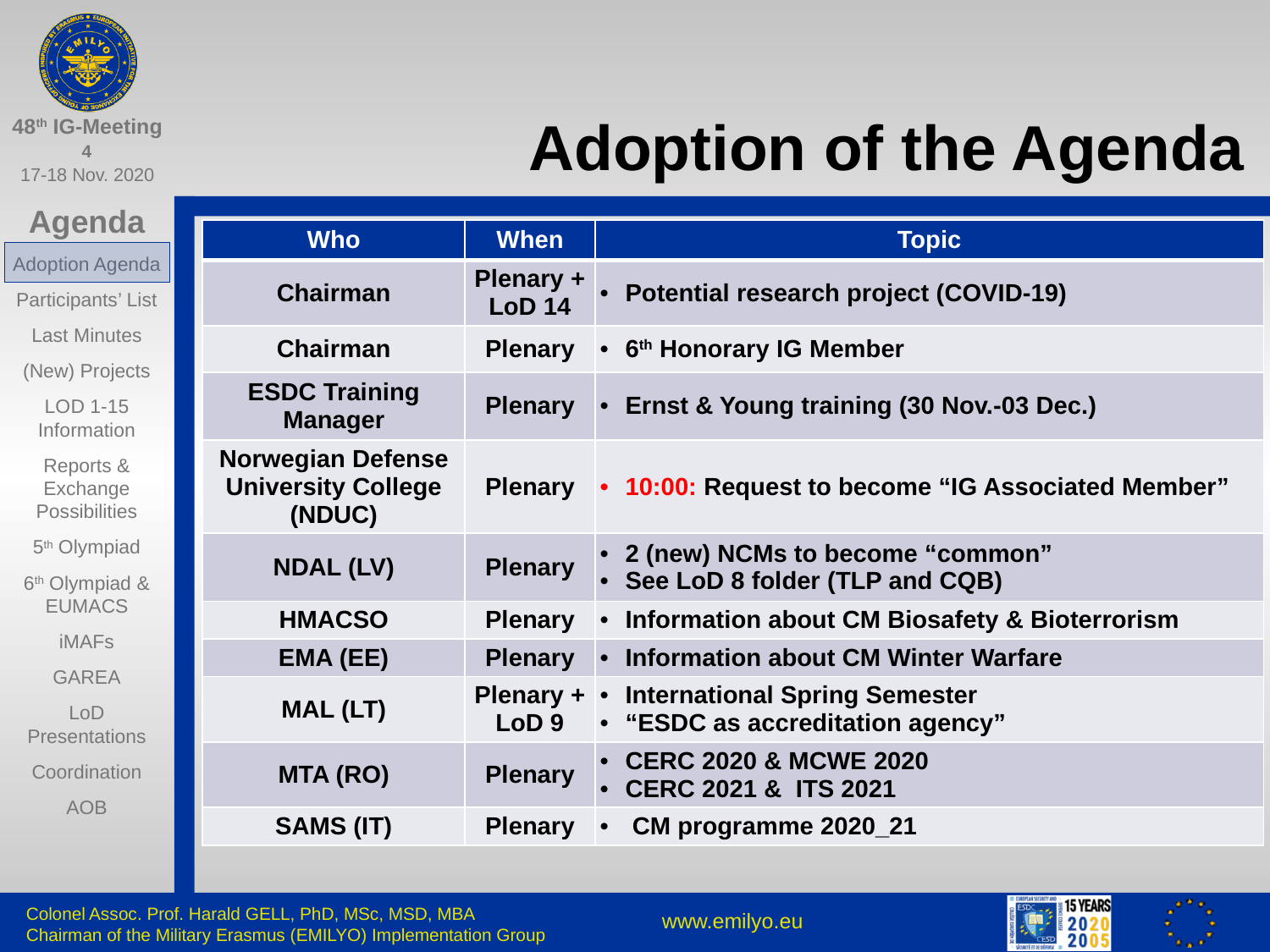

# Adoption of the Agenda
| Who | When | Topic |
| --- | --- | --- |
| Chairman | Plenary + LoD 14 | Potential research project (COVID-19) |
| Chairman | Plenary | 6th Honorary IG Member |
| ESDC Training Manager | Plenary | Ernst & Young training (30 Nov.-03 Dec.) |
| Norwegian Defense University College (NDUC) | Plenary | 10:00: Request to become “IG Associated Member” |
| NDAL (LV) | Plenary | 2 (new) NCMs to become “common” See LoD 8 folder (TLP and CQB) |
| HMACSO | Plenary | Information about CM Biosafety & Bioterrorism |
| EMA (EE) | Plenary | Information about CM Winter Warfare |
| MAL (LT) | Plenary + LoD 9 | International Spring Semester “ESDC as accreditation agency” |
| MTA (RO) | Plenary | CERC 2020 & MCWE 2020 CERC 2021 & ITS 2021 |
| SAMS (IT) | Plenary | CM programme 2020\_21 |